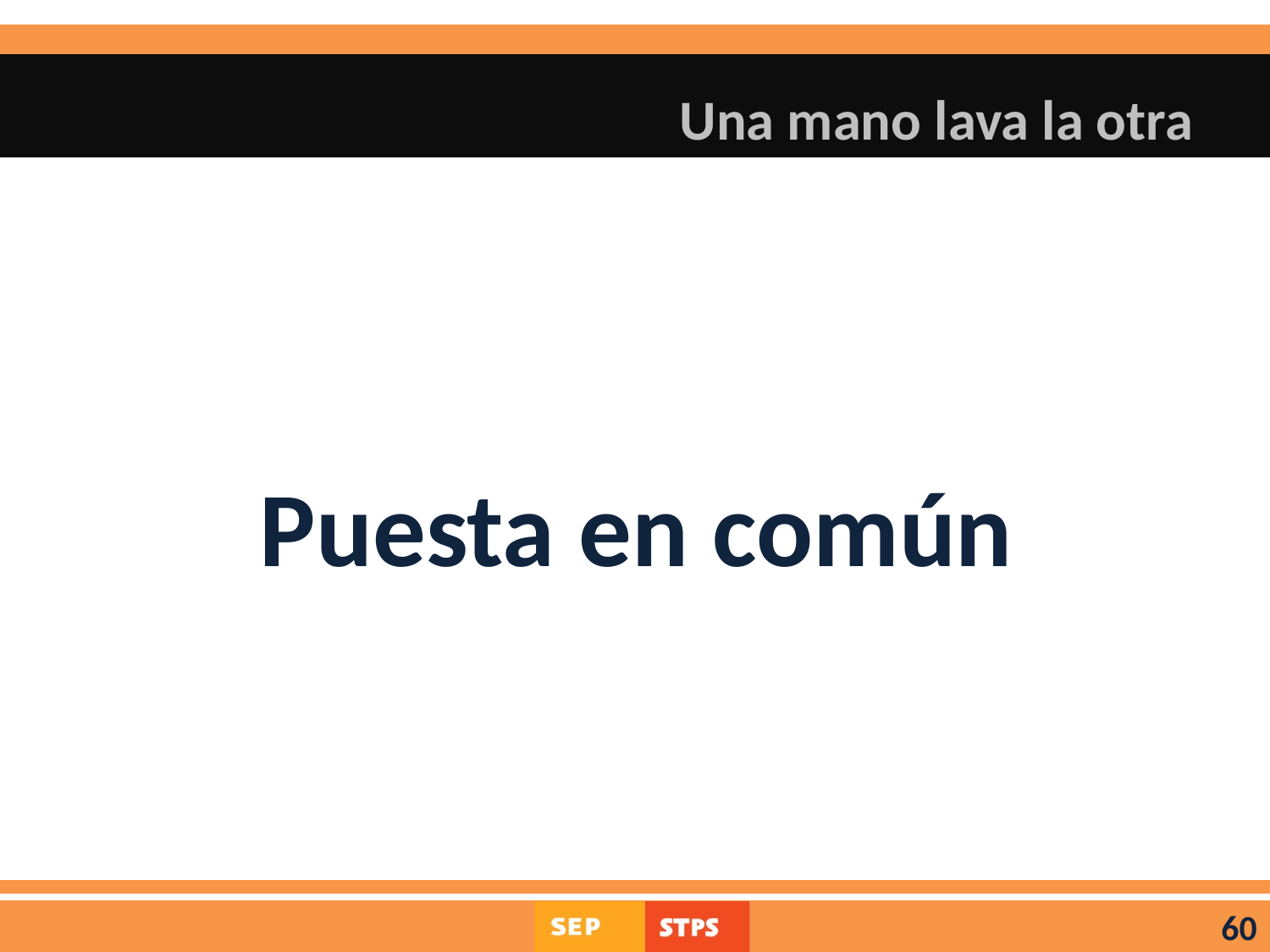

# Una mano lava la otra
Puesta en común

60